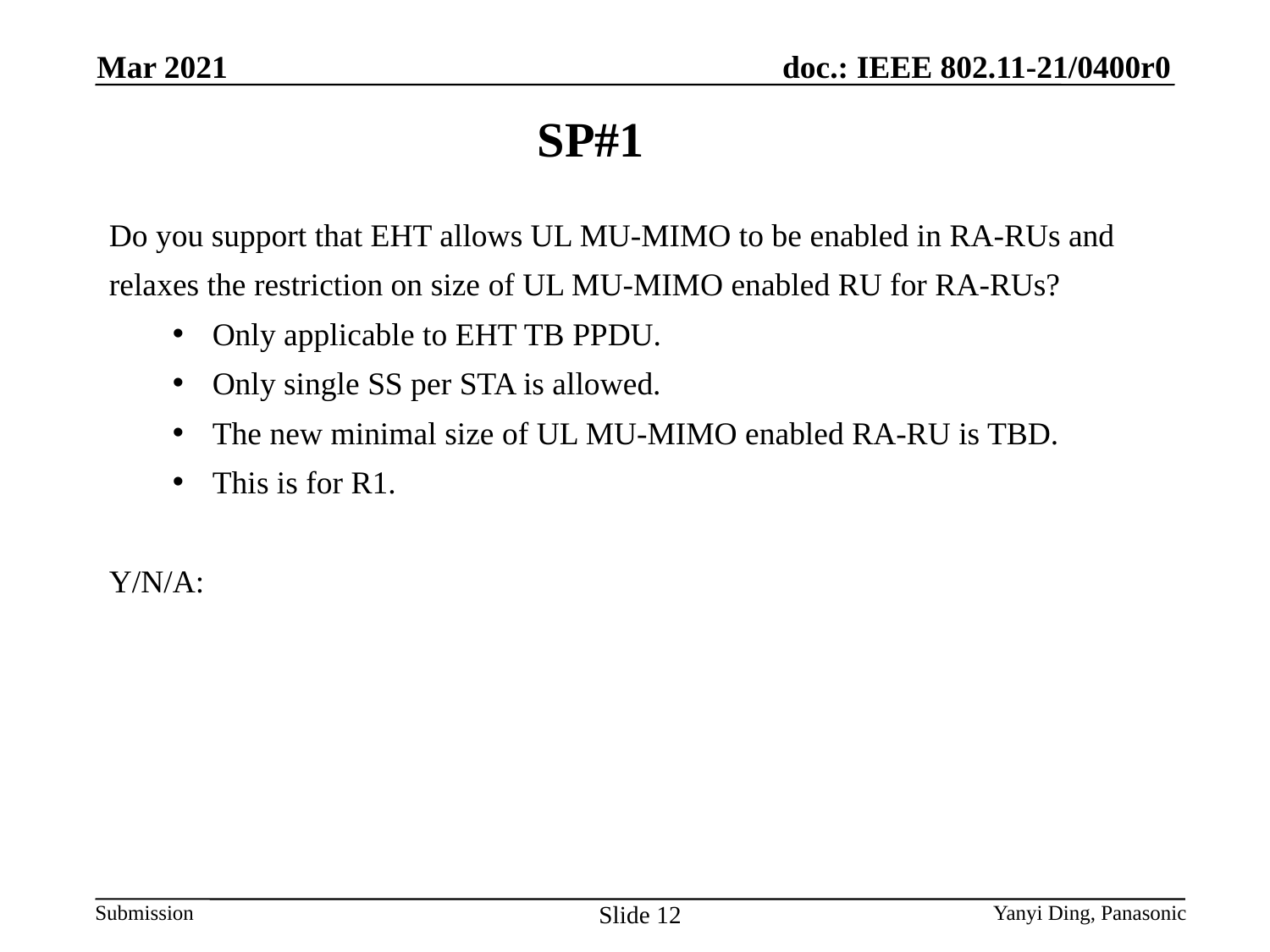

Mar 2021
SP#1
Do you support that EHT allows UL MU-MIMO to be enabled in RA-RUs and relaxes the restriction on size of UL MU-MIMO enabled RU for RA-RUs?
Only applicable to EHT TB PPDU.
Only single SS per STA is allowed.
The new minimal size of UL MU-MIMO enabled RA-RU is TBD.
This is for R1.

Y/N/A:
Slide 12
Yanyi Ding, Panasonic